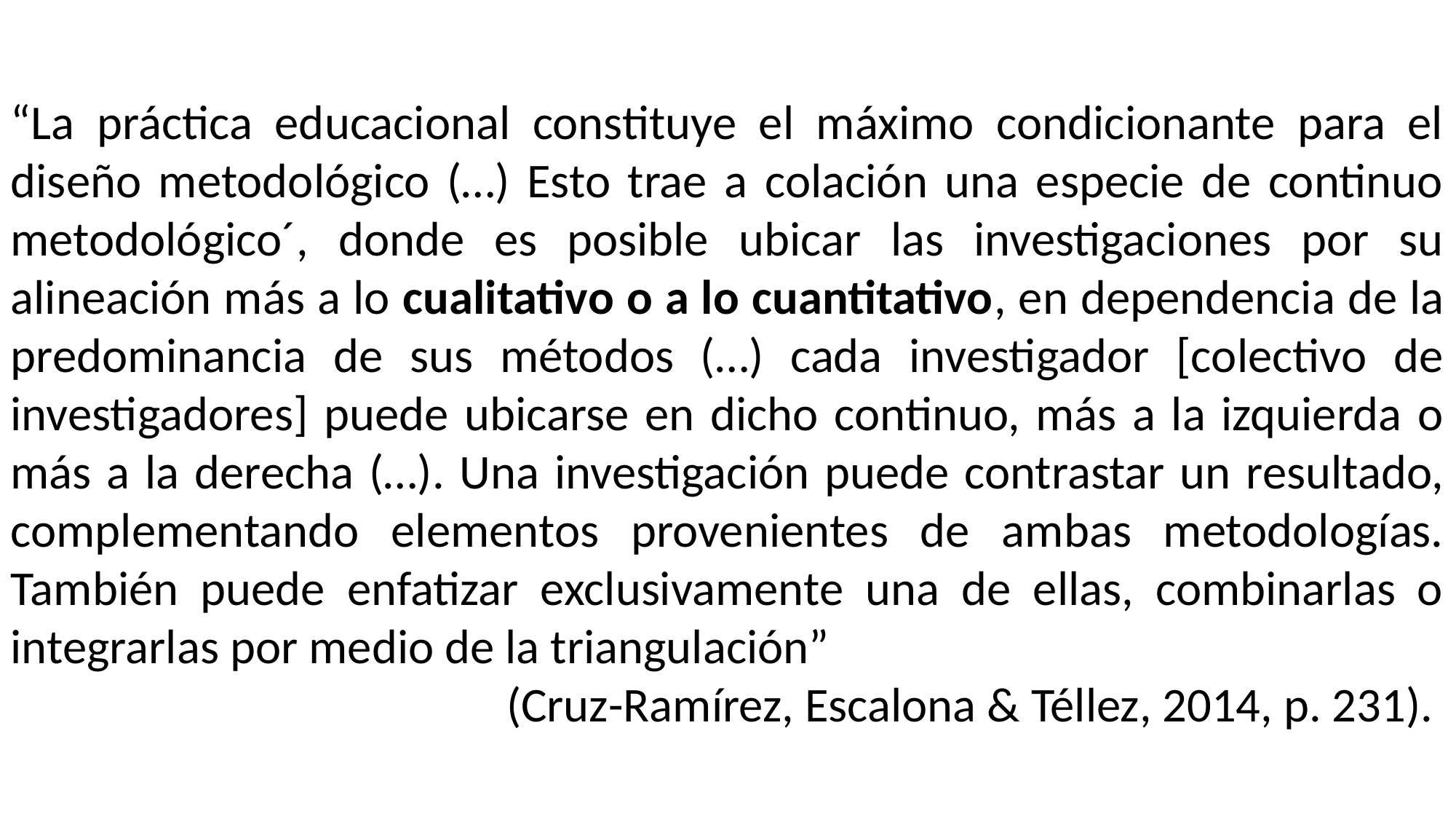

“La práctica educacional constituye el máximo condicionante para el diseño metodológico (…) Esto trae a colación una especie de continuo metodológico´, donde es posible ubicar las investigaciones por su alineación más a lo cualitativo o a lo cuantitativo, en dependencia de la predominancia de sus métodos (…) cada investigador [colectivo de investigadores] puede ubicarse en dicho continuo, más a la izquierda o más a la derecha (…). Una investigación puede contrastar un resultado, complementando elementos provenientes de ambas metodologías. También puede enfatizar exclusivamente una de ellas, combinarlas o integrarlas por medio de la triangulación”
(Cruz-Ramírez, Escalona & Téllez, 2014, p. 231).